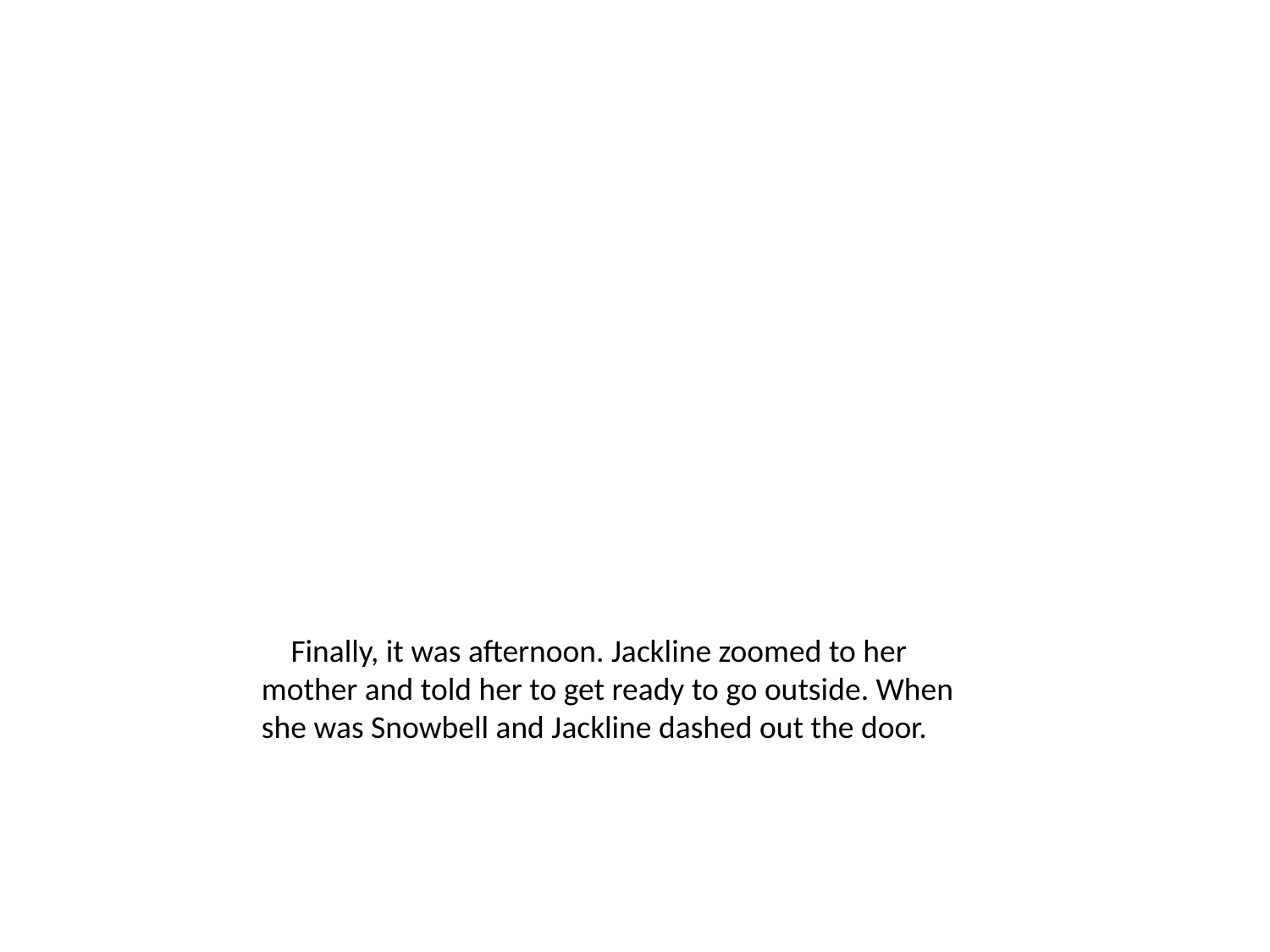

Finally, it was afternoon. Jackline zoomed to her mother and told her to get ready to go outside. When she was Snowbell and Jackline dashed out the door.
#